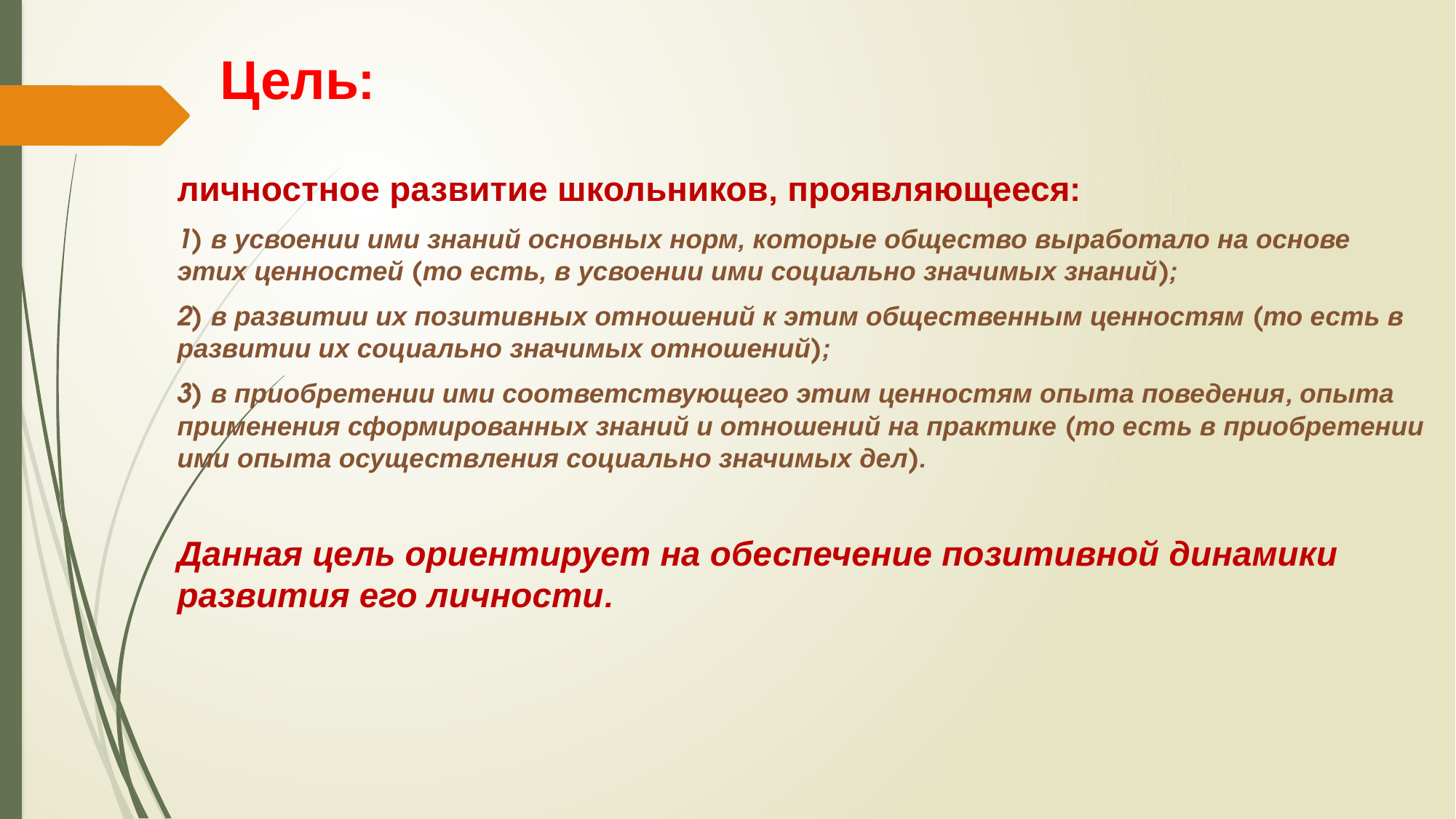

# Цель:
личностное развитие школьников, проявляющееся:
1) в усвоении ими знаний основных норм, которые общество выработало на основе этих ценностей (то есть, в усвоении ими социально значимых знаний);
2) в развитии их позитивных отношений к этим общественным ценностям (то есть в развитии их социально значимых отношений);
3) в приобретении ими соответствующего этим ценностям опыта поведения, опыта применения сформированных знаний и отношений на практике (то есть в приобретении ими опыта осуществления социально значимых дел).

Данная цель ориентирует на обеспечение позитивной динамики развития его личности.